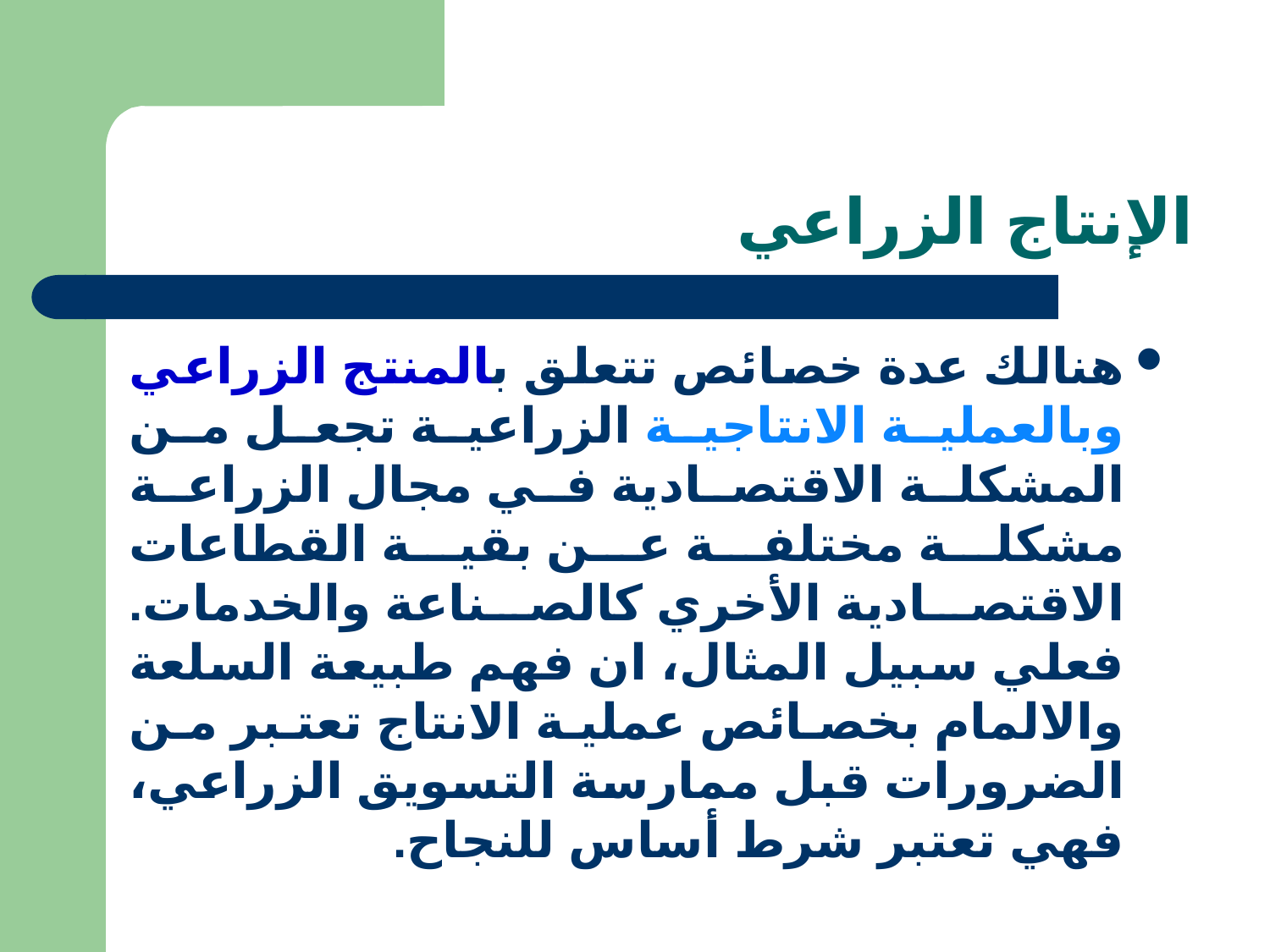

# الإنتاج الزراعي
هنالك عدة خصائص تتعلق بالمنتج الزراعي وبالعملية الانتاجية الزراعية تجعل من المشكلة الاقتصادية في مجال الزراعة مشكلة مختلفة عن بقية القطاعات الاقتصادية الأخري كالصناعة والخدمات. فعلي سبيل المثال، ان فهم طبيعة السلعة والالمام بخصائص عملية الانتاج تعتبر من الضرورات قبل ممارسة التسويق الزراعي، فهي تعتبر شرط أساس للنجاح.